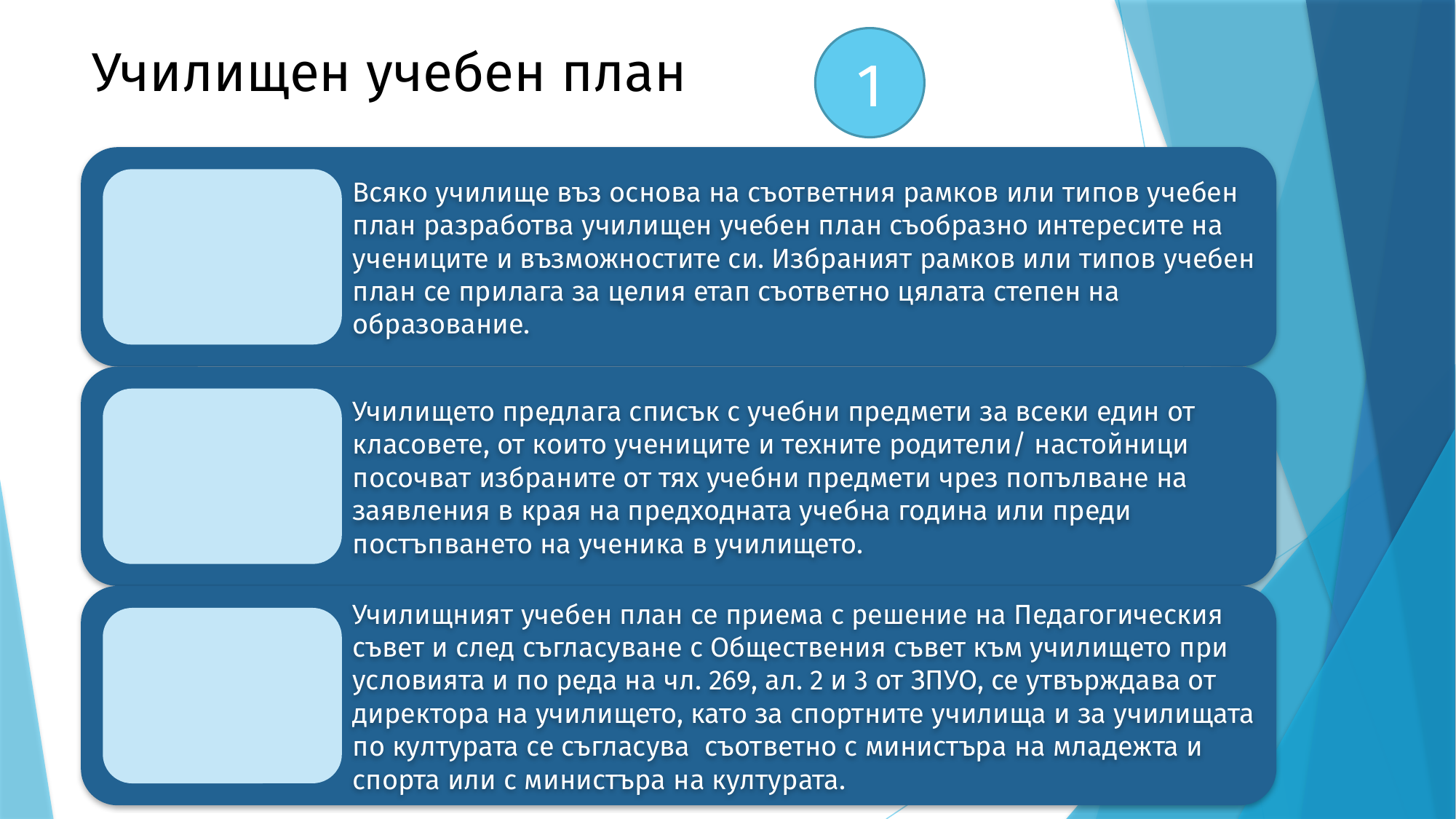

1
# Училищен учебен план
Всяко училище въз основа на съответния рамков или типов учебен план разработва училищен учебен план съобразно интересите на учениците и възможностите си. Избраният рамков или типов учебен план се прилага за целия етап съответно цялата степен на образование.
Училището предлага списък с учебни предмети за всеки един от класовете, от които учениците и техните родители/ настойници посочват избраните от тях учебни предмети чрез попълване на заявления в края на предходната учебна година или преди постъпването на ученика в училището.
Училищният учебен план се приема с решение на Педагогическия съвет и след съгласуване с Обществения съвет към училището при условията и по реда на чл. 269, ал. 2 и 3 от ЗПУО, се утвърждава от директора на училището, като за спортните училища и за училищата по културата се съгласува  съответно с министъра на младежта и спорта или с министъра на културата.